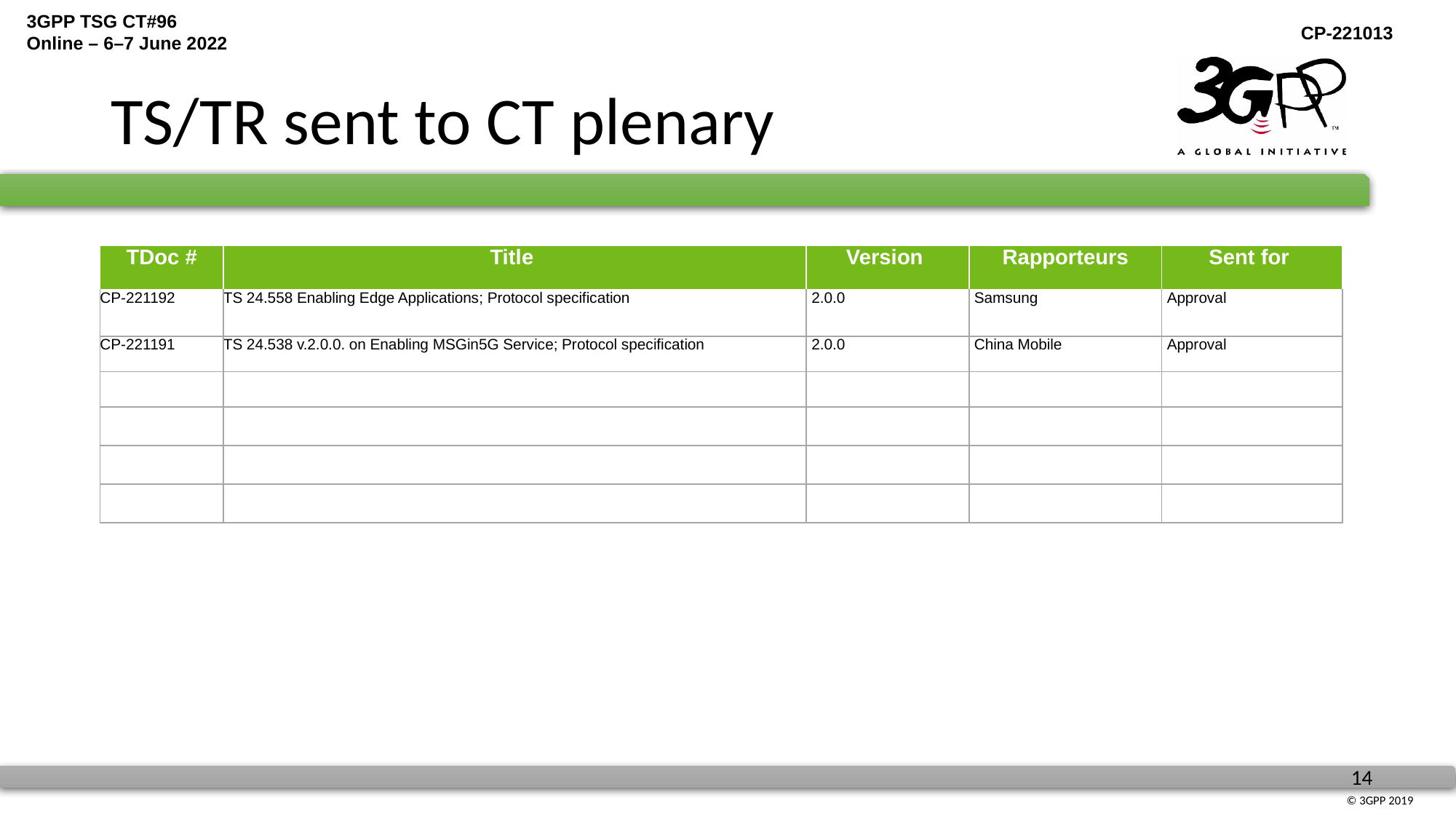

# TS/TR sent to CT plenary
| TDoc # | Title | Version | Rapporteurs | Sent for |
| --- | --- | --- | --- | --- |
| CP-221192 | TS 24.558 Enabling Edge Applications; Protocol specification | 2.0.0 | Samsung | Approval |
| CP-221191 | TS 24.538 v.2.0.0. on Enabling MSGin5G Service; Protocol specification | 2.0.0 | China Mobile | Approval |
|  |  |  |  |  |
|  |  |  |  |  |
|  |  |  |  |  |
|  |  |  |  |  |